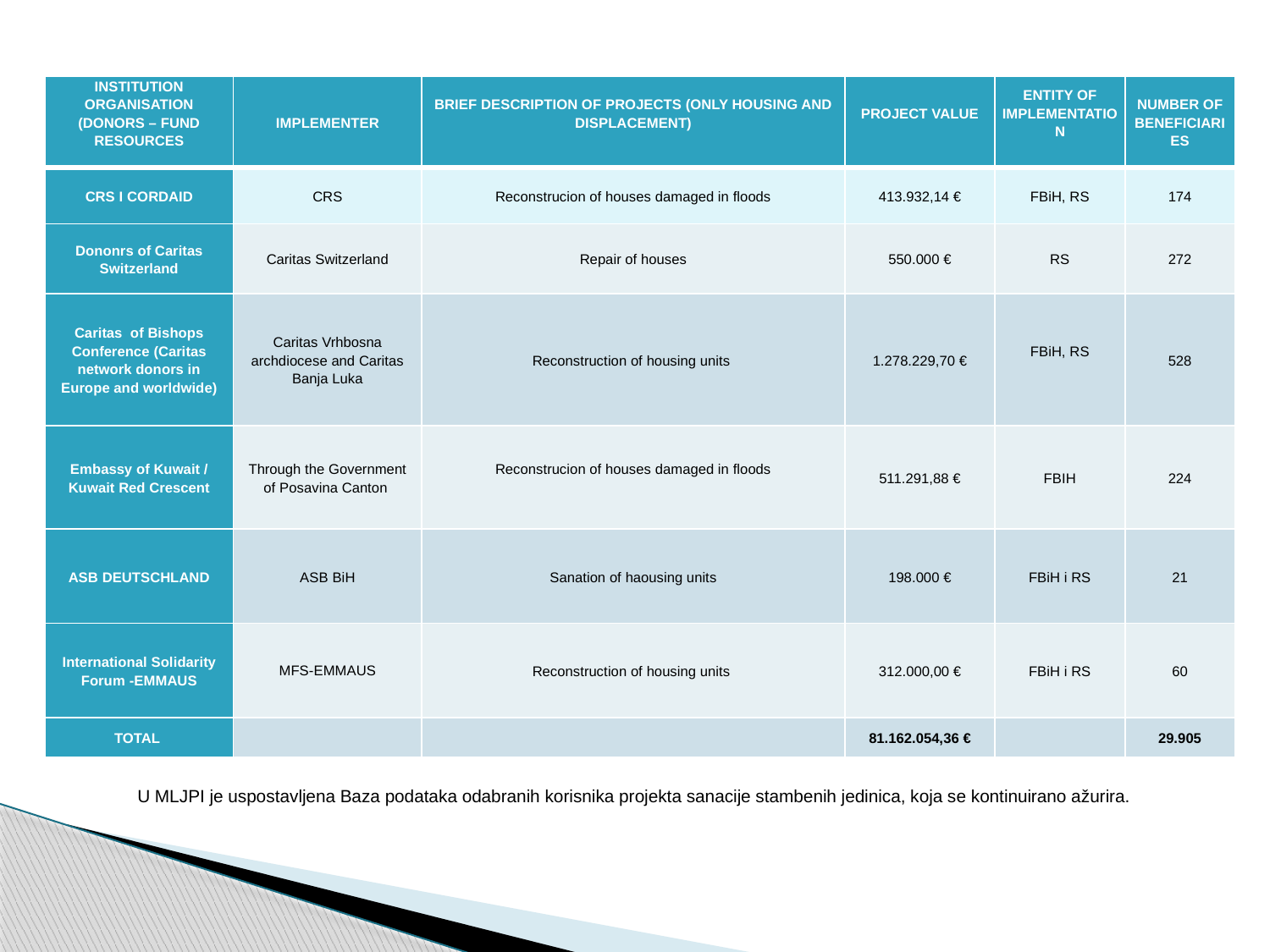

| INSTITUTION ORGANISATION (DONORS – FUND RESOURCES | IMPLEMENTER | BRIEF DESCRIPTION OF PROJECTS (ONLY HOUSING AND DISPLACEMENT) | PROJECT VALUE | ENTITY OF IMPLEMENTATION | NUMBER OF BENEFICIARIES |
| --- | --- | --- | --- | --- | --- |
| CRS I CORDAID | CRS | Reconstrucion of houses damaged in floods | 413.932,14 € | FBiH, RS | 174 |
| Dononrs of Caritas Switzerland | Caritas Switzerland | Repair of houses | 550.000 € | RS | 272 |
| Caritas of Bishops Conference (Caritas network donors in Europe and worldwide) | Caritas Vrhbosna archdiocese and Caritas Banja Luka | Reconstruction of housing units | 1.278.229,70 € | FBiH, RS | 528 |
| Embassy of Kuwait / Kuwait Red Crescent | Through the Government of Posavina Canton | Reconstrucion of houses damaged in floods | 511.291,88 € | FBIH | 224 |
| ASB DEUTSCHLAND | ASB BiH | Sanation of haousing units | 198.000 € | FBiH i RS | 21 |
| International Solidarity Forum -EMMAUS | MFS-EMMAUS | Reconstruction of housing units | 312.000,00 € | FBiH i RS | 60 |
| TOTAL |  |  | 81.162.054,36 € |  | 29.905 |

U MLJPI je uspostavljena Baza podataka odabranih korisnika projekta sanacije stambenih jedinica, koja se kontinuirano ažurira.